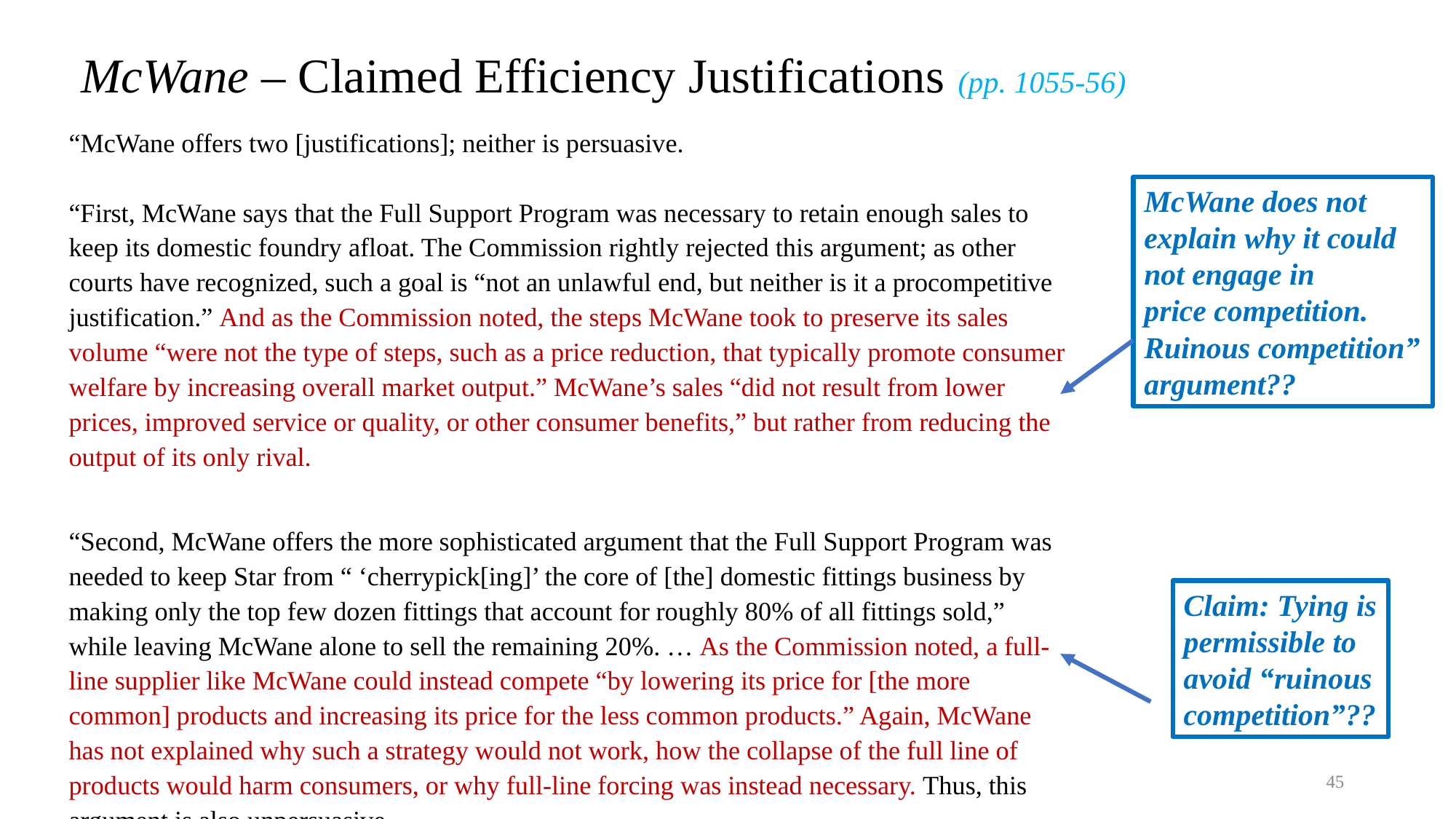

# McWane – Claimed Efficiency Justifications (pp. 1055-56)
“McWane offers two [justifications]; neither is persuasive.
“First, McWane says that the Full Support Program was necessary to retain enough sales to keep its domestic foundry afloat. The Commission rightly rejected this argument; as other courts have recognized, such a goal is “not an unlawful end, but neither is it a procompetitive justification.” And as the Commission noted, the steps McWane took to preserve its sales volume “were not the type of steps, such as a price reduction, that typically promote consumer welfare by increasing overall market output.” McWane’s sales “did not result from lower prices, improved service or quality, or other consumer benefits,” but rather from reducing the output of its only rival.
“Second, McWane offers the more sophisticated argument that the Full Support Program was needed to keep Star from “ ‘cherrypick[ing]’ the core of [the] domestic fittings business by making only the top few dozen fittings that account for roughly 80% of all fittings sold,” while leaving McWane alone to sell the remaining 20%. … As the Commission noted, a full-line supplier like McWane could instead compete “by lowering its price for [the more common] products and increasing its price for the less common products.” Again, McWane has not explained why such a strategy would not work, how the collapse of the full line of products would harm consumers, or why full-line forcing was instead necessary. Thus, this argument is also unpersuasive.

McWane does not explain why it could not engage in
price competition.
Ruinous competition” argument??
Claim: Tying is permissible to avoid “ruinous competition”??
45